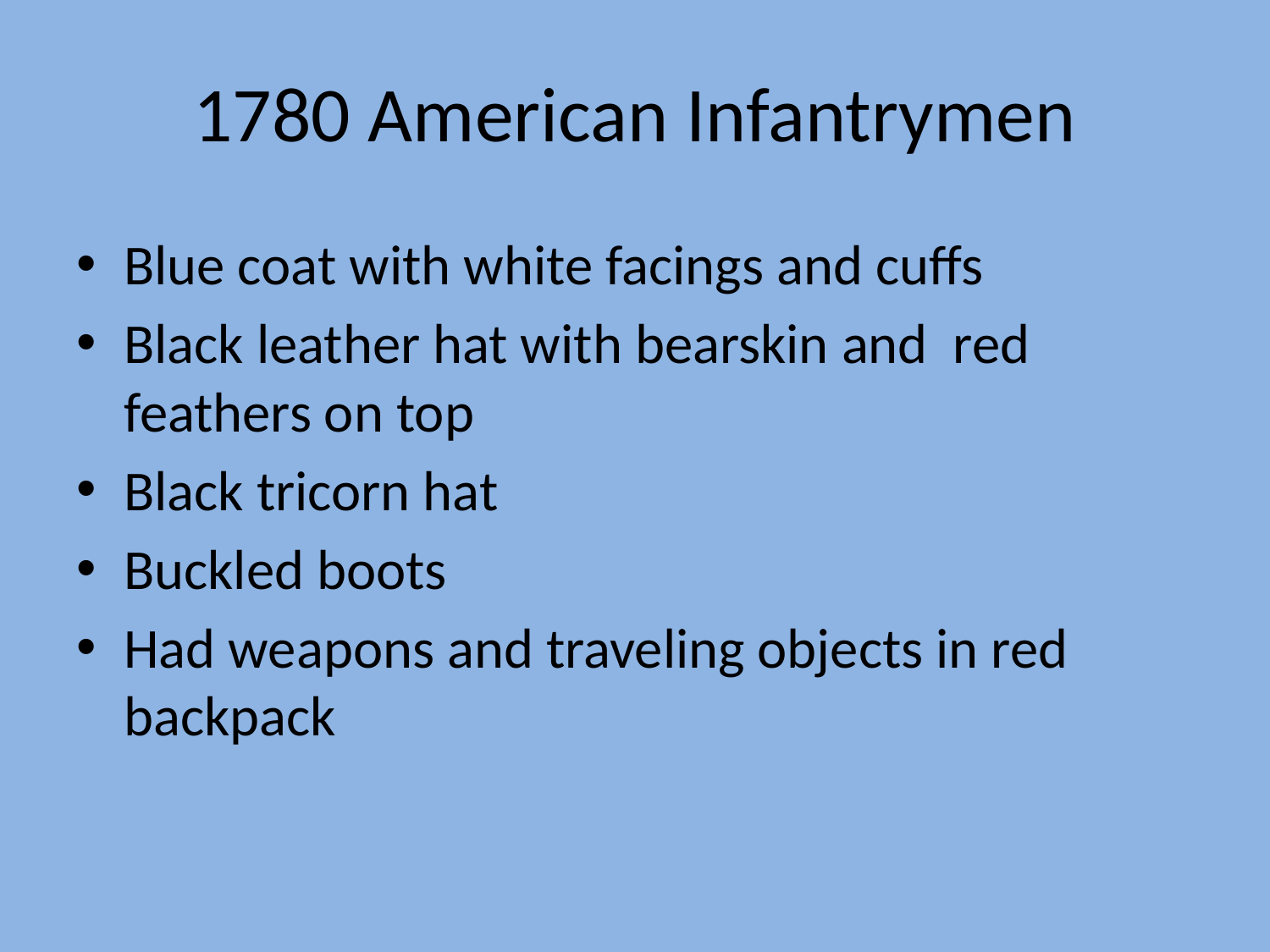

# 1780 American Infantrymen
Blue coat with white facings and cuffs
Black leather hat with bearskin and  red feathers on top
Black tricorn hat
Buckled boots
Had weapons and traveling objects in red backpack